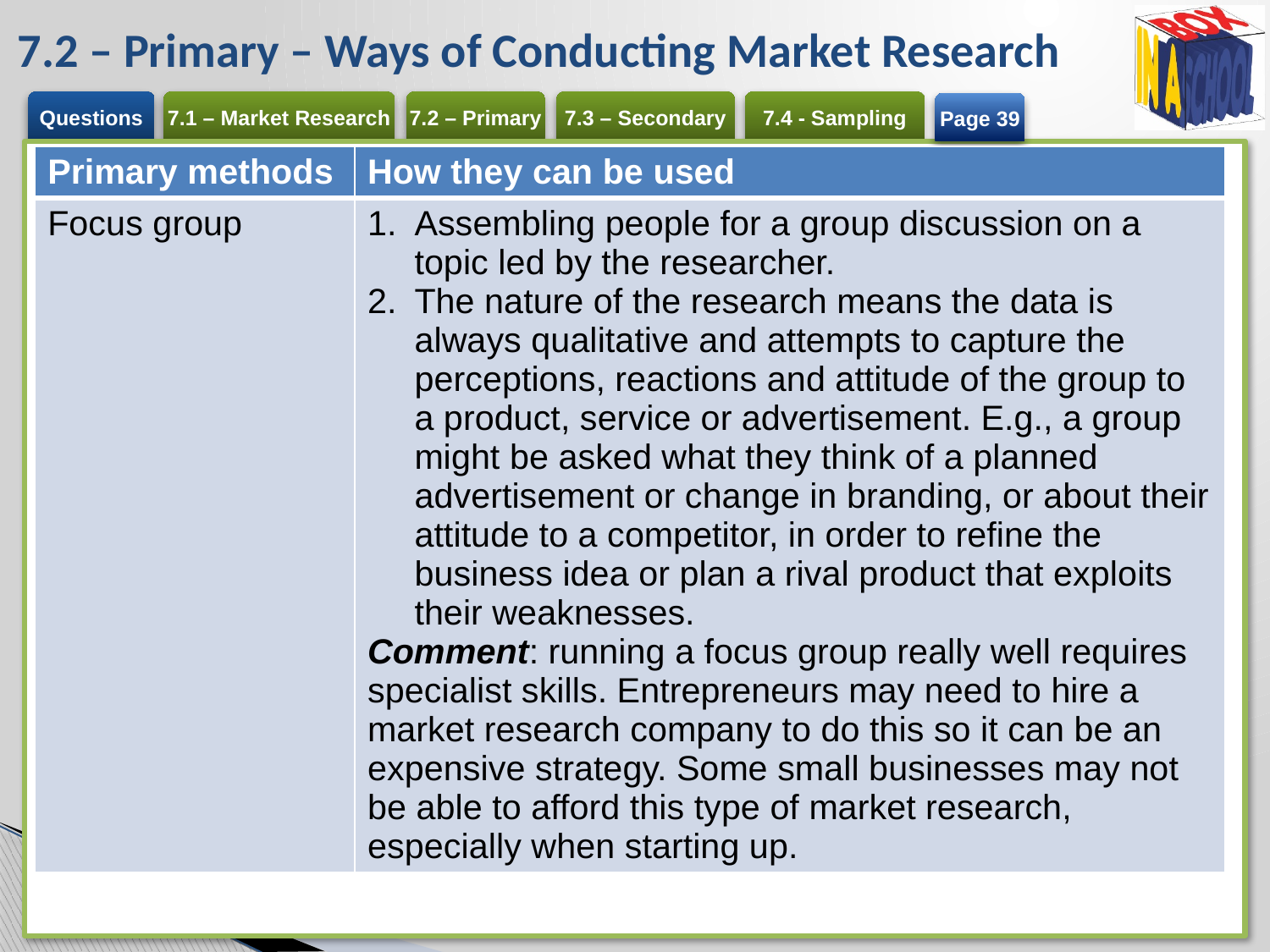

# 7.2 – Primary – Ways of Conducting Market Research
Page 39
| Primary methods | How they can be used |
| --- | --- |
| Focus group | Assembling people for a group discussion on a topic led by the researcher. The nature of the research means the data is always qualitative and attempts to capture the perceptions, reactions and attitude of the group to a product, service or advertisement. E.g., a group might be asked what they think of a planned advertisement or change in branding, or about their attitude to a competitor, in order to refine the business idea or plan a rival product that exploits their weaknesses. Comment: running a focus group really well requires specialist skills. Entrepreneurs may need to hire a market research company to do this so it can be an expensive strategy. Some small businesses may not be able to afford this type of market research, especially when starting up. |